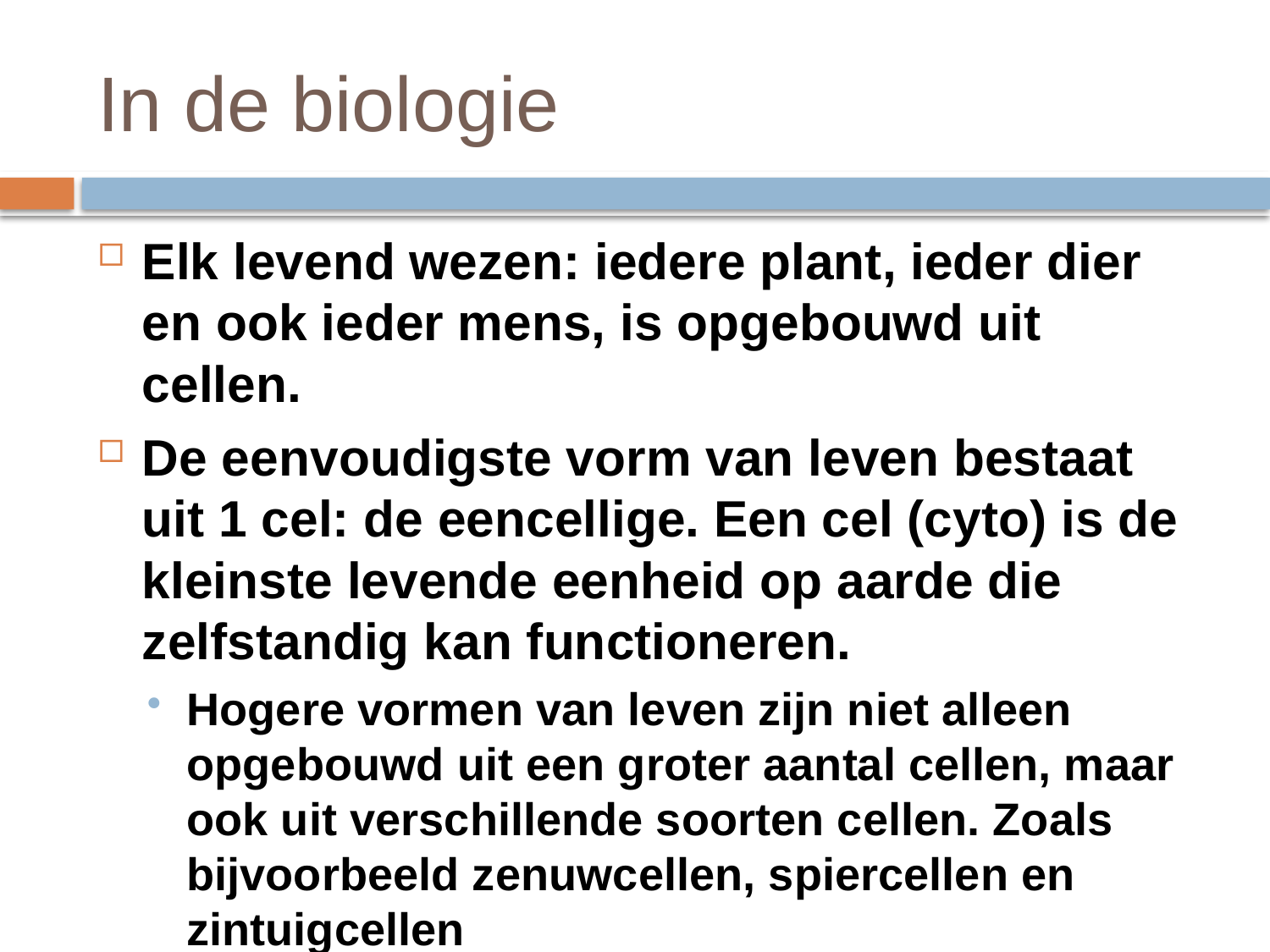

# In de biologie
Elk levend wezen: iedere plant, ieder dier en ook ieder mens, is opgebouwd uit cellen.
De eenvoudigste vorm van leven bestaat uit 1 cel: de eencellige. Een cel (cyto) is de kleinste levende eenheid op aarde die zelfstandig kan functioneren.
Hogere vormen van leven zijn niet alleen opgebouwd uit een groter aantal cellen, maar ook uit verschillende soorten cellen. Zoals bijvoorbeeld zenuwcellen, spiercellen en zintuigcellen